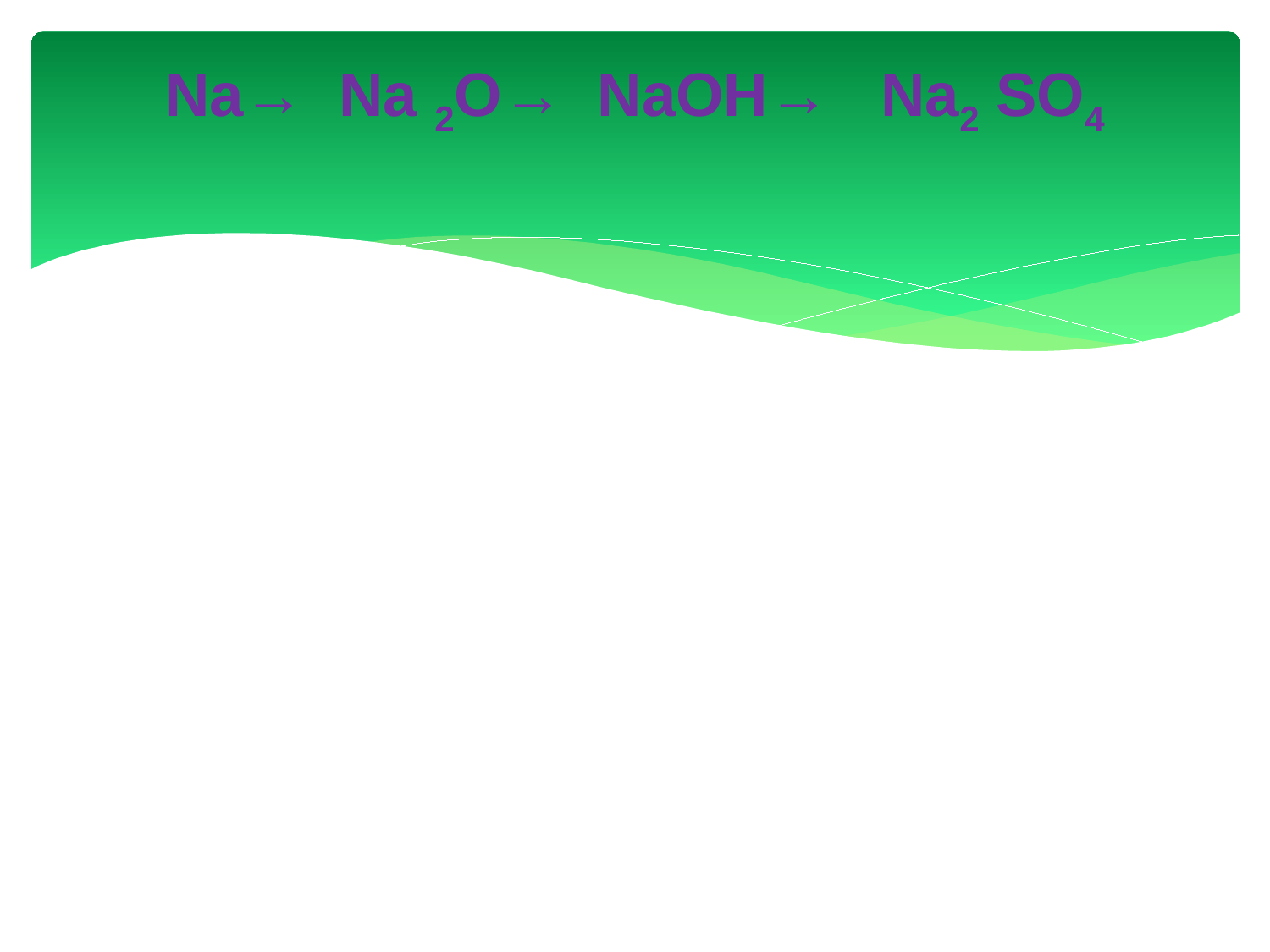

# Na→  Na 2O→  NaOH→   Na2 SO4